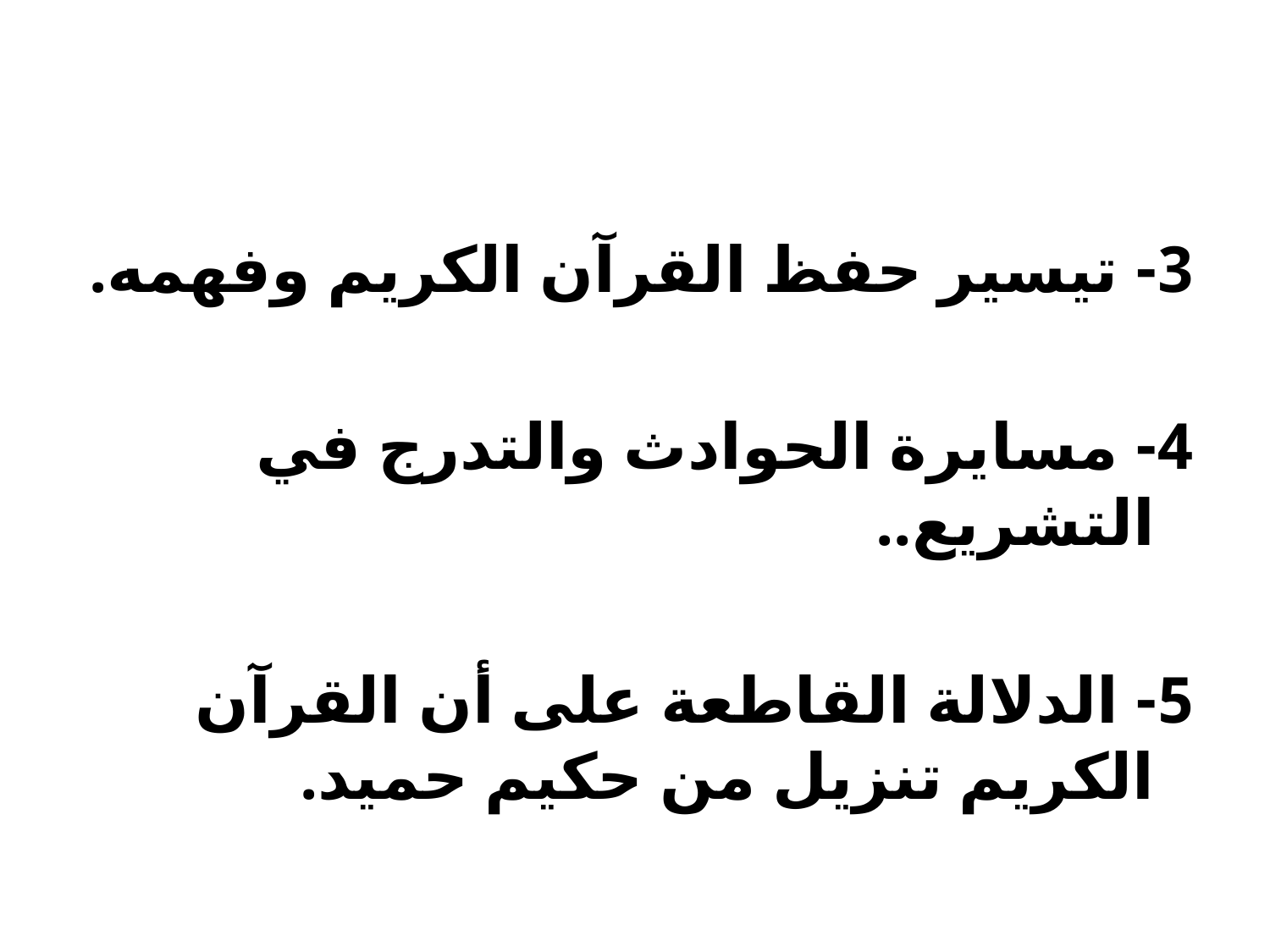

3- تيسير حفظ القرآن الكريم وفهمه.

4- مسايرة الحوادث والتدرج في التشريع..

5- الدلالة القاطعة على أن القرآن الكريم تنزيل من حكيم حميد.